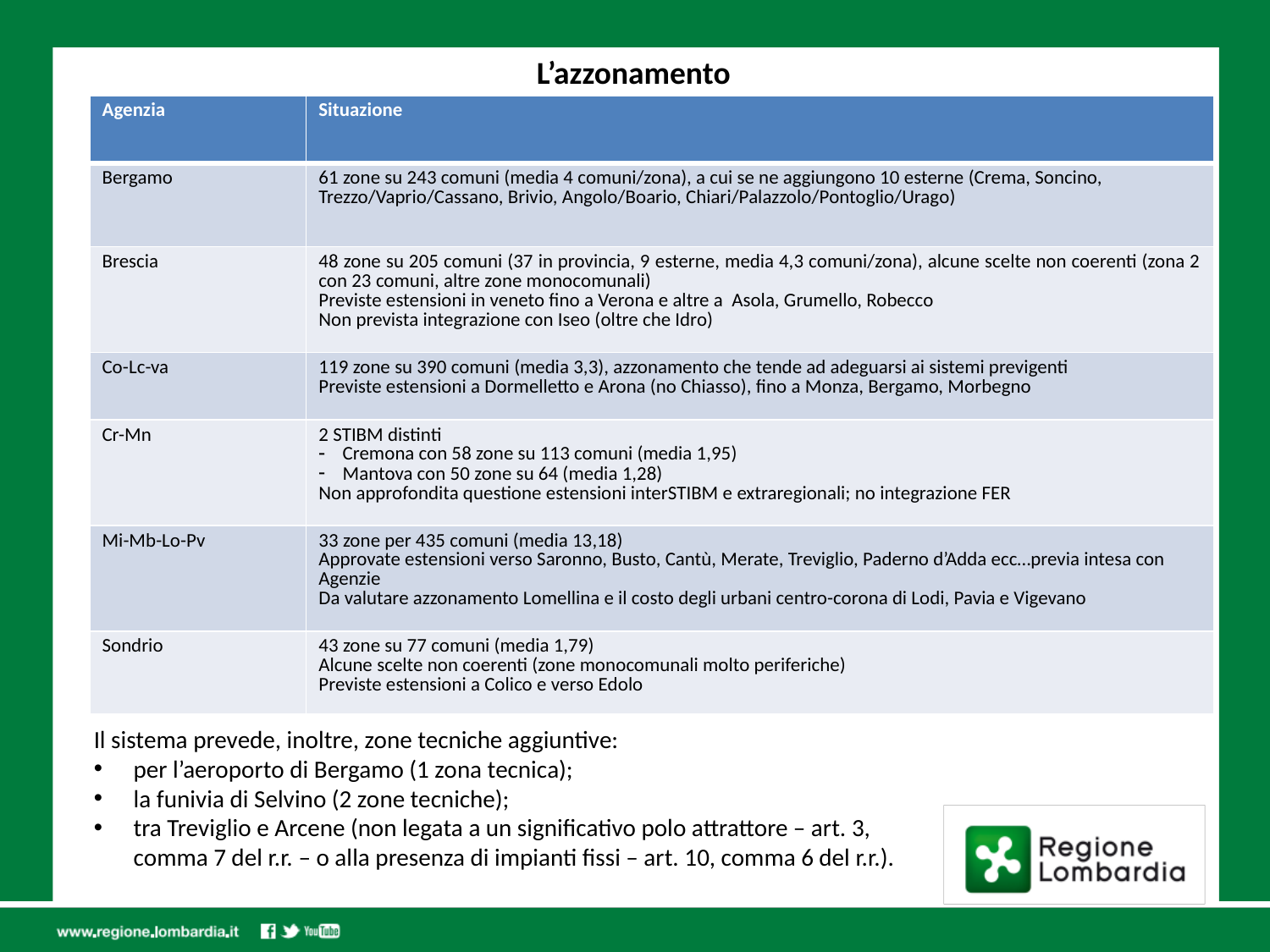

L’azzonamento
| Agenzia | Situazione |
| --- | --- |
| Bergamo | 61 zone su 243 comuni (media 4 comuni/zona), a cui se ne aggiungono 10 esterne (Crema, Soncino, Trezzo/Vaprio/Cassano, Brivio, Angolo/Boario, Chiari/Palazzolo/Pontoglio/Urago) |
| Brescia | 48 zone su 205 comuni (37 in provincia, 9 esterne, media 4,3 comuni/zona), alcune scelte non coerenti (zona 2 con 23 comuni, altre zone monocomunali) Previste estensioni in veneto fino a Verona e altre a Asola, Grumello, Robecco Non prevista integrazione con Iseo (oltre che Idro) |
| Co-Lc-va | 119 zone su 390 comuni (media 3,3), azzonamento che tende ad adeguarsi ai sistemi previgenti Previste estensioni a Dormelletto e Arona (no Chiasso), fino a Monza, Bergamo, Morbegno |
| Cr-Mn | 2 STIBM distinti Cremona con 58 zone su 113 comuni (media 1,95) Mantova con 50 zone su 64 (media 1,28) Non approfondita questione estensioni interSTIBM e extraregionali; no integrazione FER |
| Mi-Mb-Lo-Pv | 33 zone per 435 comuni (media 13,18) Approvate estensioni verso Saronno, Busto, Cantù, Merate, Treviglio, Paderno d’Adda ecc…previa intesa con Agenzie Da valutare azzonamento Lomellina e il costo degli urbani centro-corona di Lodi, Pavia e Vigevano |
| Sondrio | 43 zone su 77 comuni (media 1,79) Alcune scelte non coerenti (zone monocomunali molto periferiche) Previste estensioni a Colico e verso Edolo |
Il sistema prevede, inoltre, zone tecniche aggiuntive:
per l’aeroporto di Bergamo (1 zona tecnica);
la funivia di Selvino (2 zone tecniche);
tra Treviglio e Arcene (non legata a un significativo polo attrattore – art. 3, comma 7 del r.r. – o alla presenza di impianti fissi – art. 10, comma 6 del r.r.).